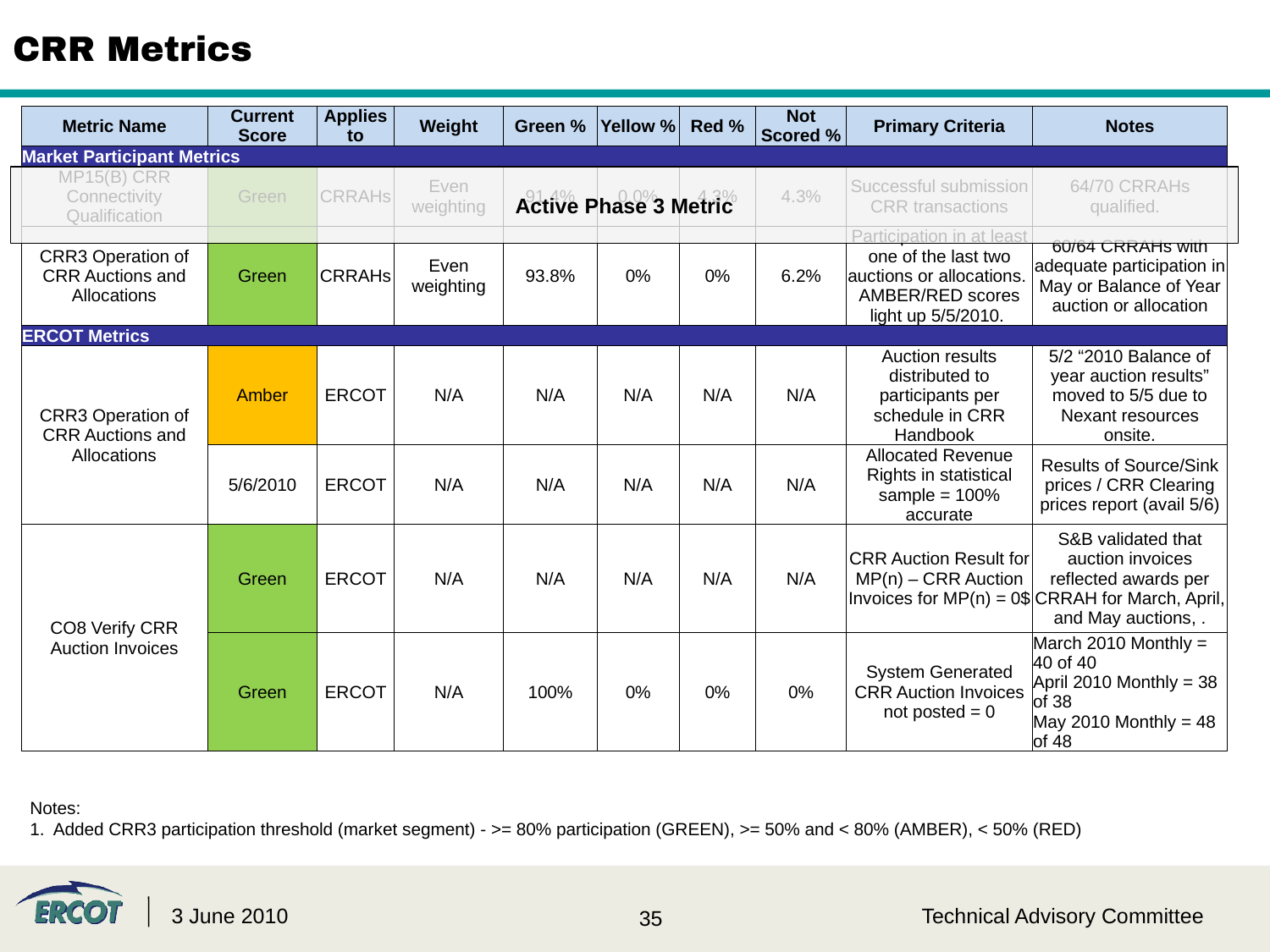

# CRR Metrics
| Metric Name | Current Score | Applies to | Weight | Green % | Yellow % | Red % | Not Scored % | Primary Criteria | Notes |
| --- | --- | --- | --- | --- | --- | --- | --- | --- | --- |
| Market Participant Metrics |  |  |  |  |  |  |  |  |  |
| MP15(B) CRR Connectivity Qualification | Green | CRRAHs | Even weighting | 91.4% | 0.0% | 4.3% | 4.3% | Successful submission CRR transactions | 64/70 CRRAHs qualified. |
| CRR3 Operation of CRR Auctions and Allocations | Green | CRRAHs | Even weighting | 93.8% | 0% | 0% | 6.2% | Participation in at least one of the last two auctions or allocations. AMBER/RED scores light up 5/5/2010. | 60/64 CRRAHs with adequate participation in May or Balance of Year auction or allocation |
| ERCOT Metrics |  |  |  |  |  |  |  |  |  |
| CRR3 Operation of CRR Auctions and Allocations | Amber | ERCOT | N/A | N/A | N/A | N/A | N/A | Auction results distributed to participants per schedule in CRR Handbook | 5/2 “2010 Balance of year auction results” moved to 5/5 due to Nexant resources onsite. |
|  | 5/6/2010 | ERCOT | N/A | N/A | N/A | N/A | N/A | Allocated Revenue Rights in statistical sample = 100% accurate | Results of Source/Sink prices / CRR Clearing prices report (avail 5/6) |
| CO8 Verify CRR Auction Invoices | Green | ERCOT | N/A | N/A | N/A | N/A | N/A | CRR Auction Result for MP(n) – CRR Auction Invoices for MP(n) = 0$ | S&B validated that auction invoices reflected awards per CRRAH for March, April, and May auctions, . |
|  | Green | ERCOT | N/A | 100% | 0% | 0% | 0% | System Generated CRR Auction Invoices not posted = 0 | March 2010 Monthly = 40 of 40 April 2010 Monthly = 38 of 38 May 2010 Monthly = 48 of 48 |
Active Phase 3 Metric
Notes:
1.  Added CRR3 participation threshold (market segment) - >= 80% participation (GREEN), >= 50% and < 80% (AMBER), < 50% (RED)
3 June 2010
Technical Advisory Committee